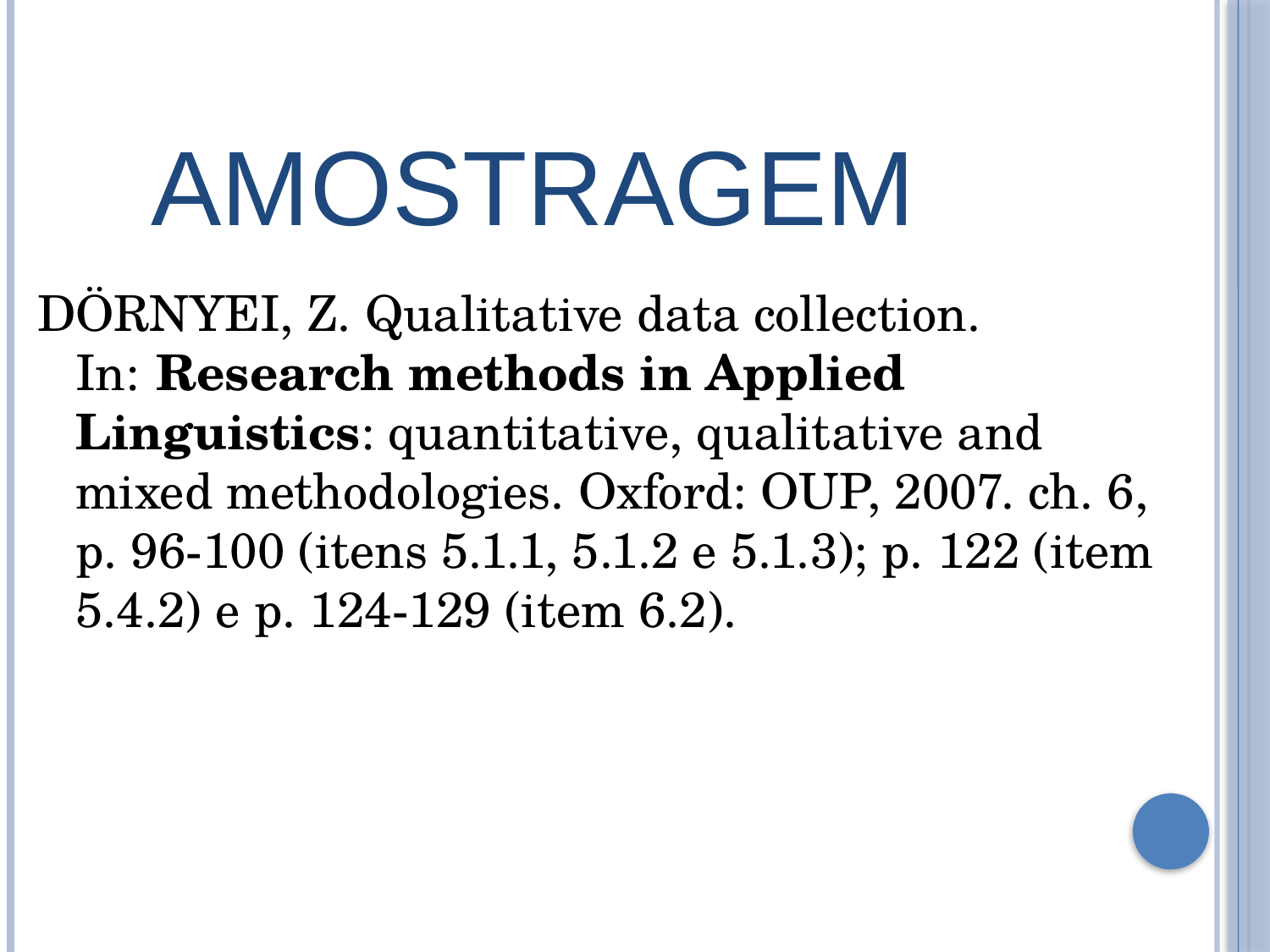

Amostragem
DÖRNYEI, Z. Qualitative data collection. In: Research methods in Applied Linguistics: quantitative, qualitative and mixed methodologies. Oxford: OUP, 2007. ch. 6, p. 96-100 (itens 5.1.1, 5.1.2 e 5.1.3); p. 122 (item 5.4.2) e p. 124-129 (item 6.2).